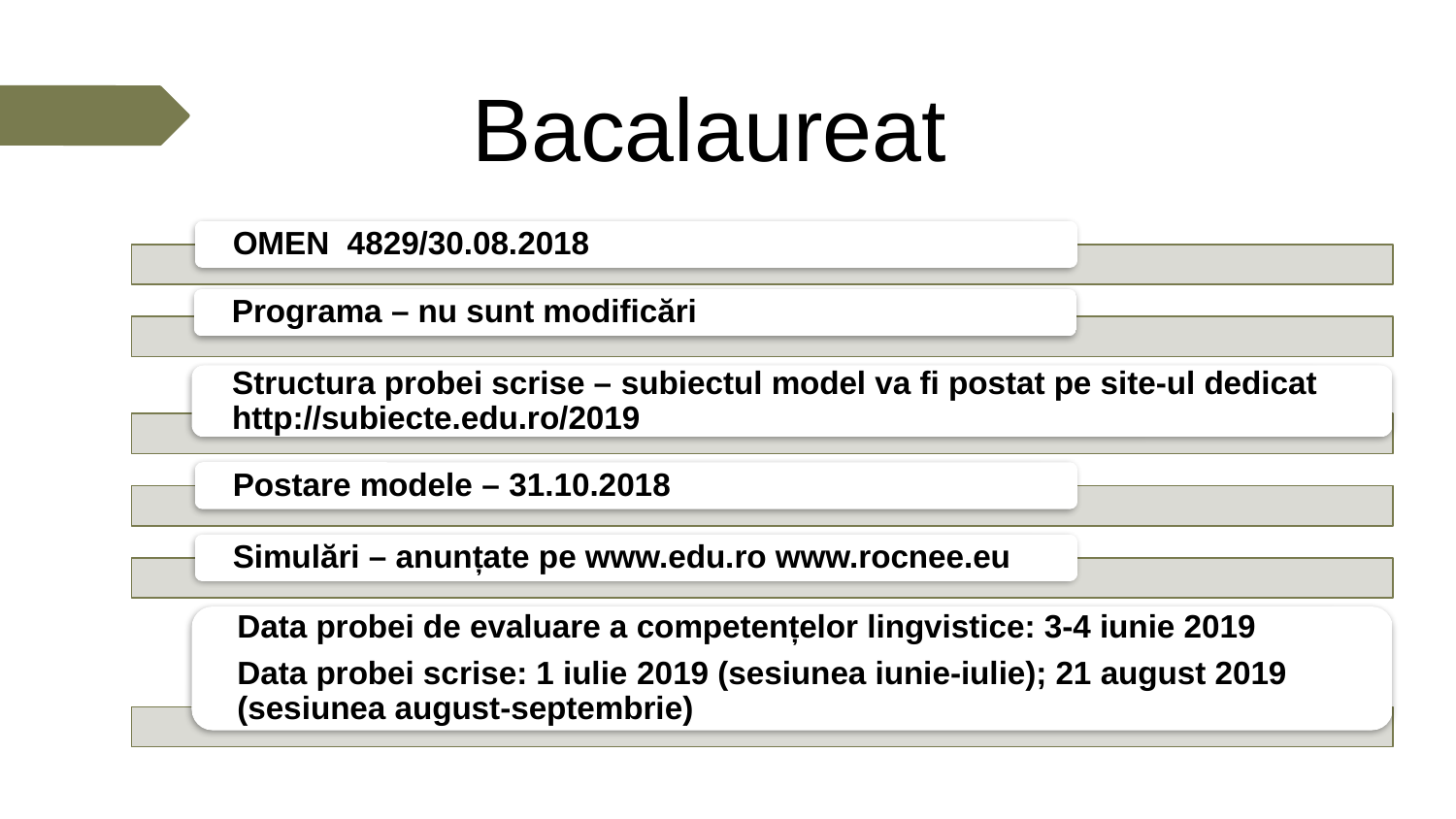

# Bacalaureat
OMEN  4829/30.08.2018
Programa – nu sunt modificări
Structura probei scrise – subiectul model va fi postat pe site-ul dedicat  http://subiecte.edu.ro/2019
Postare modele – 31.10.2018
Simulări – anunțate pe www.edu.ro www.rocnee.eu
Data probei de evaluare a competențelor lingvistice: 3-4 iunie 2019
Data probei scrise: 1 iulie 2019 (sesiunea iunie-iulie); 21 august 2019 (sesiunea august-septembrie)